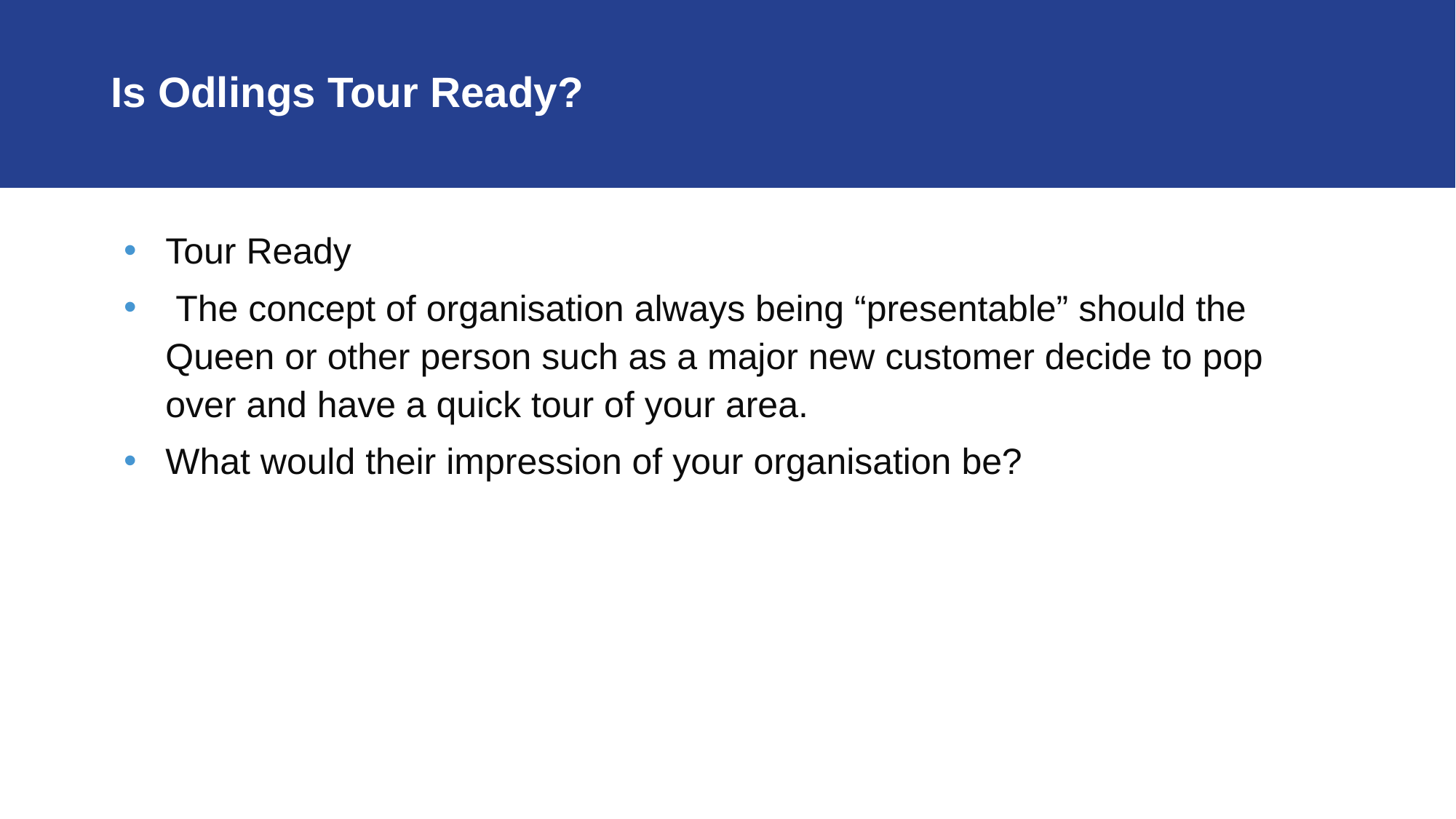

# Is Odlings Tour Ready?
Tour Ready
 The concept of organisation always being “presentable” should the Queen or other person such as a major new customer decide to pop over and have a quick tour of your area.
What would their impression of your organisation be?